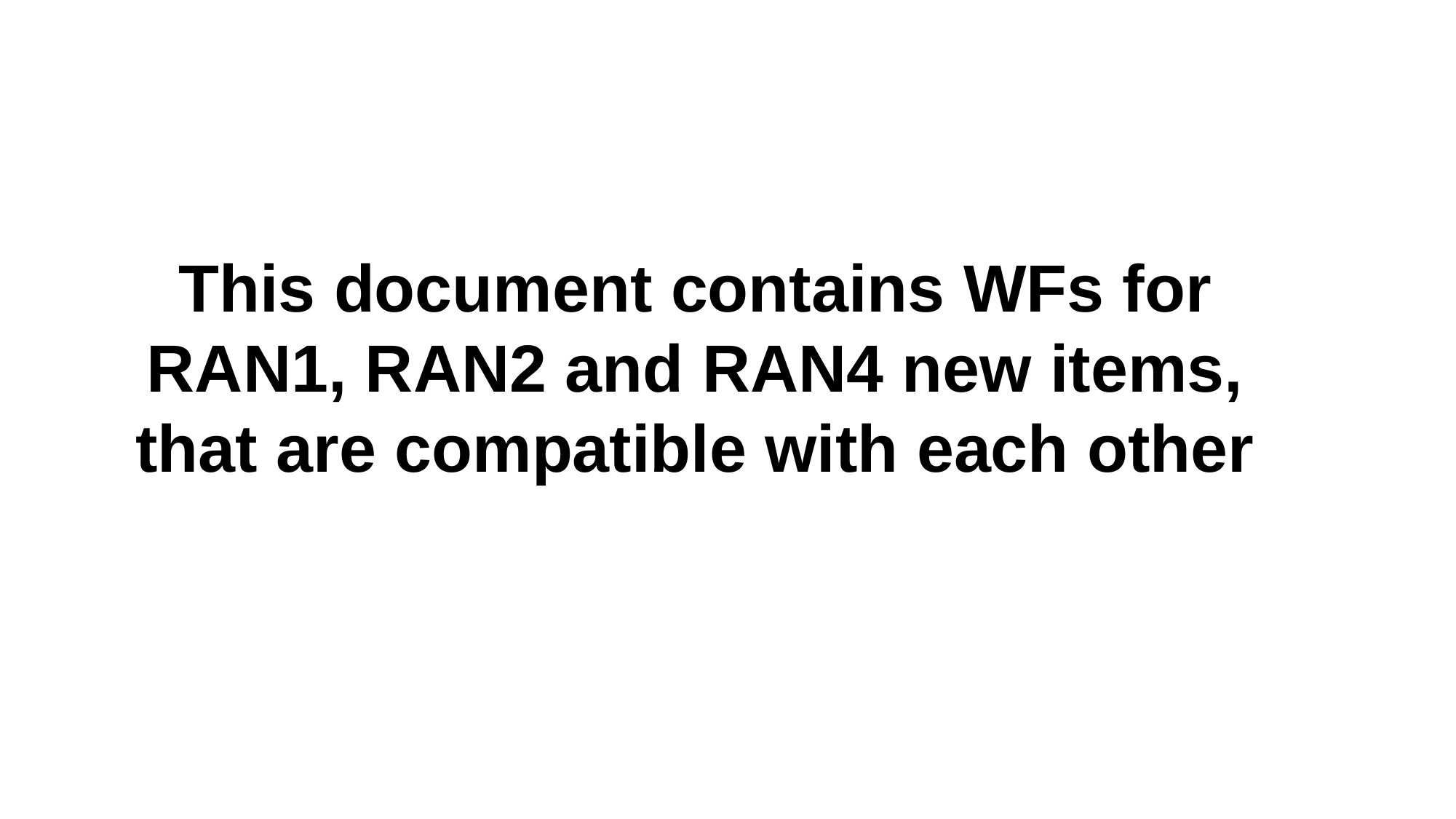

# This document contains WFs for RAN1, RAN2 and RAN4 new items, that are compatible with each other